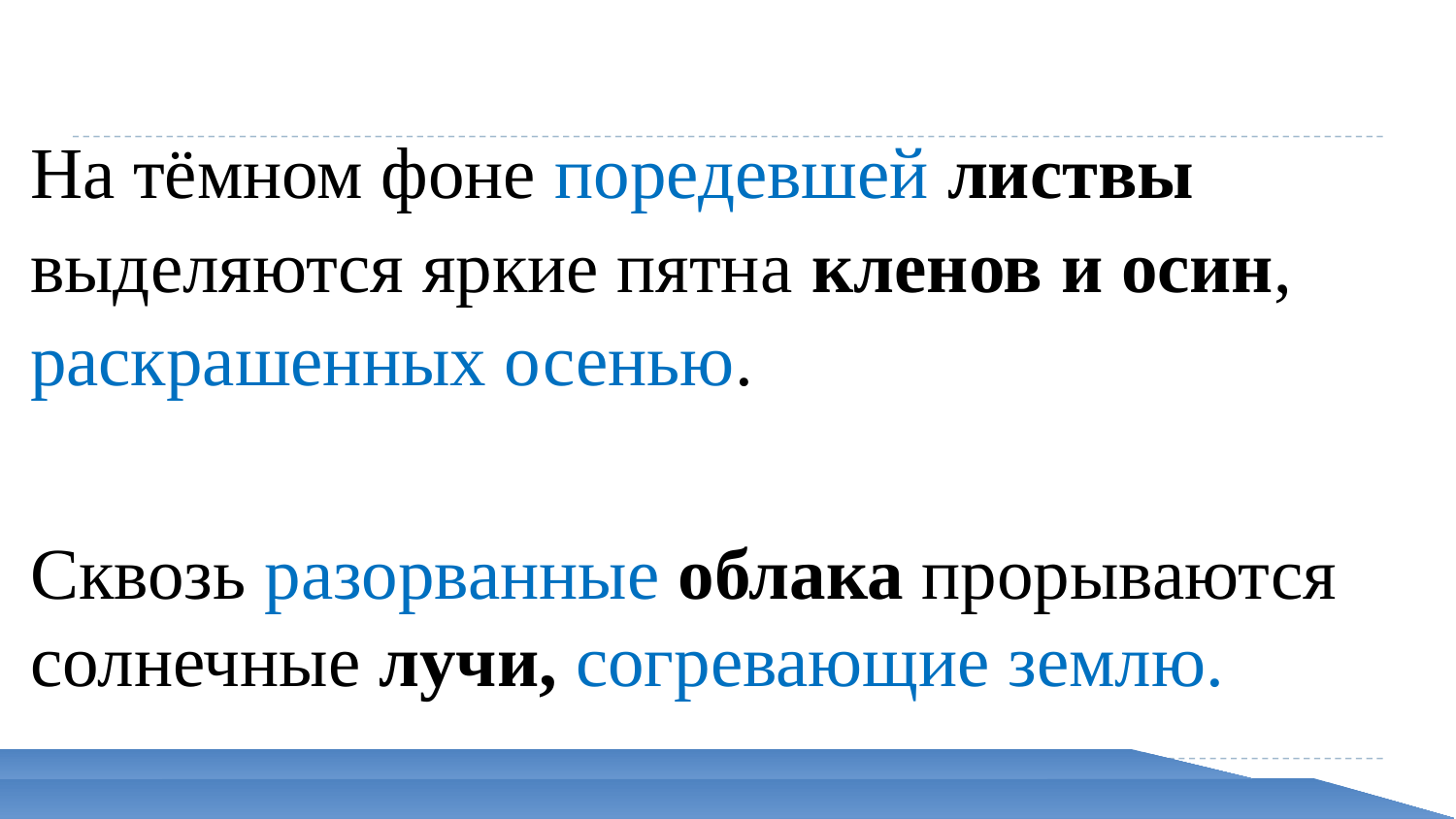

Санкт-Петербургская академия постдипломного педагогического образования
На тёмном фоне поредевшей листвы выделяются яркие пятна кленов и осин, раскрашенных осенью.

Сквозь разорванные облака прорываются солнечные лучи, согревающие землю.